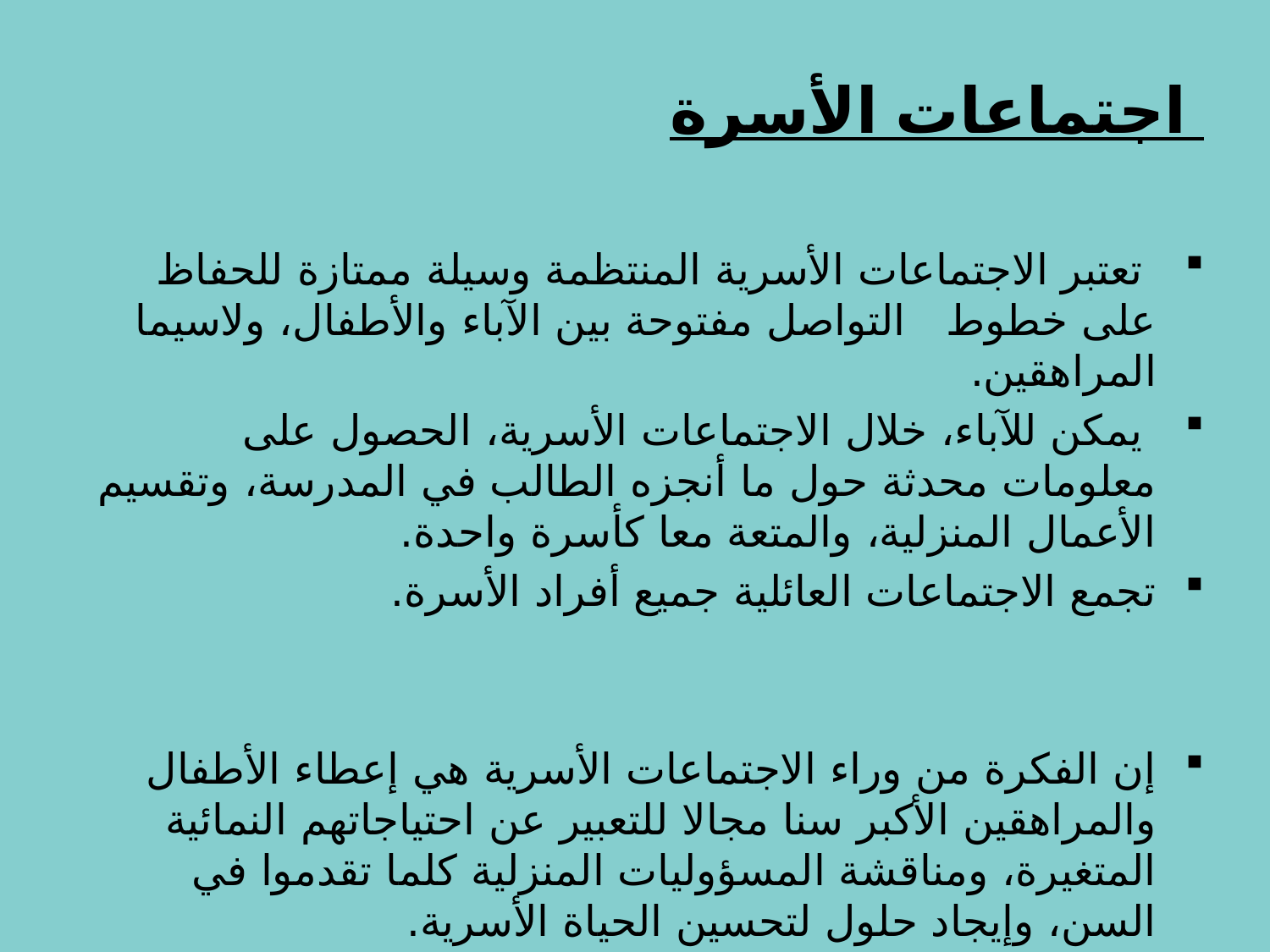

# اجتماعات الأسرة
 تعتبر الاجتماعات الأسرية المنتظمة وسيلة ممتازة للحفاظ على خطوط   التواصل مفتوحة بين الآباء والأطفال، ولاسيما المراهقين.
 يمكن للآباء، خلال الاجتماعات الأسرية، الحصول على معلومات محدثة حول ما أنجزه الطالب في المدرسة، وتقسيم الأعمال المنزلية، والمتعة معا كأسرة واحدة.
تجمع الاجتماعات العائلية جميع أفراد الأسرة.

إن الفكرة من وراء الاجتماعات الأسرية هي إعطاء الأطفال والمراهقين الأكبر سنا مجالا للتعبير عن احتياجاتهم النمائية المتغيرة، ومناقشة المسؤوليات المنزلية كلما تقدموا في السن، وإيجاد حلول لتحسين الحياة الأسرية.